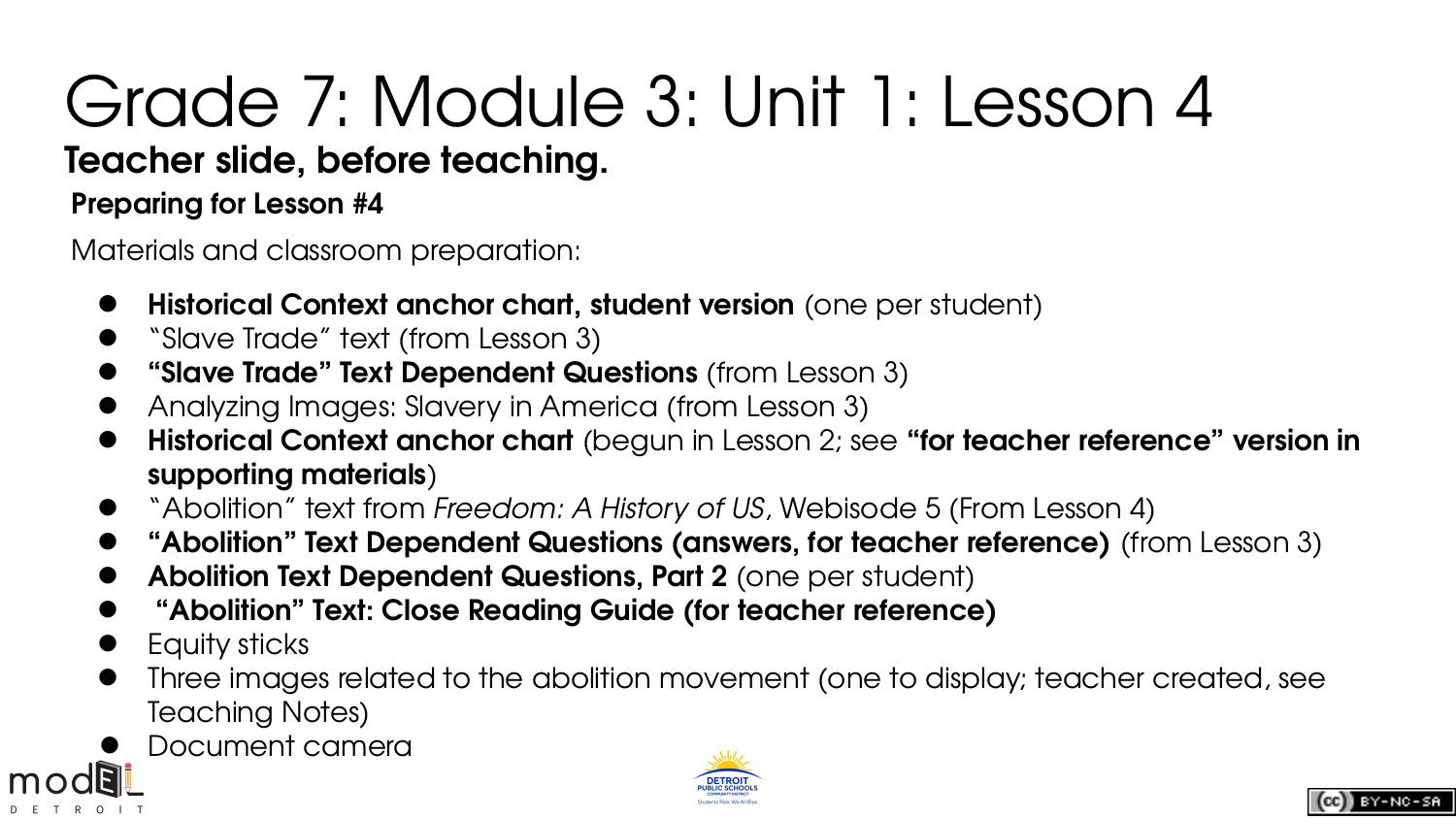

Grade 7: Module 3: Unit 1: Lesson 4
Teacher slide, before teaching.
Preparing for Lesson #4
Materials and classroom preparation:

Historical Context anchor chart, student version (one per student)
“Slave Trade” text (from Lesson 3)
“Slave Trade” Text Dependent Questions (from Lesson 3)
Analyzing Images: Slavery in America (from Lesson 3)
Historical Context anchor chart (begun in Lesson 2; see “for teacher reference” version in supporting materials)
“Abolition” text from Freedom: A History of US, Webisode 5 (From Lesson 4)
“Abolition” Text Dependent Questions (answers, for teacher reference) (from Lesson 3)
Abolition Text Dependent Questions, Part 2 (one per student)
 “Abolition” Text: Close Reading Guide (for teacher reference)
Equity sticks
Three images related to the abolition movement (one to display; teacher created, see Teaching Notes)
Document camera